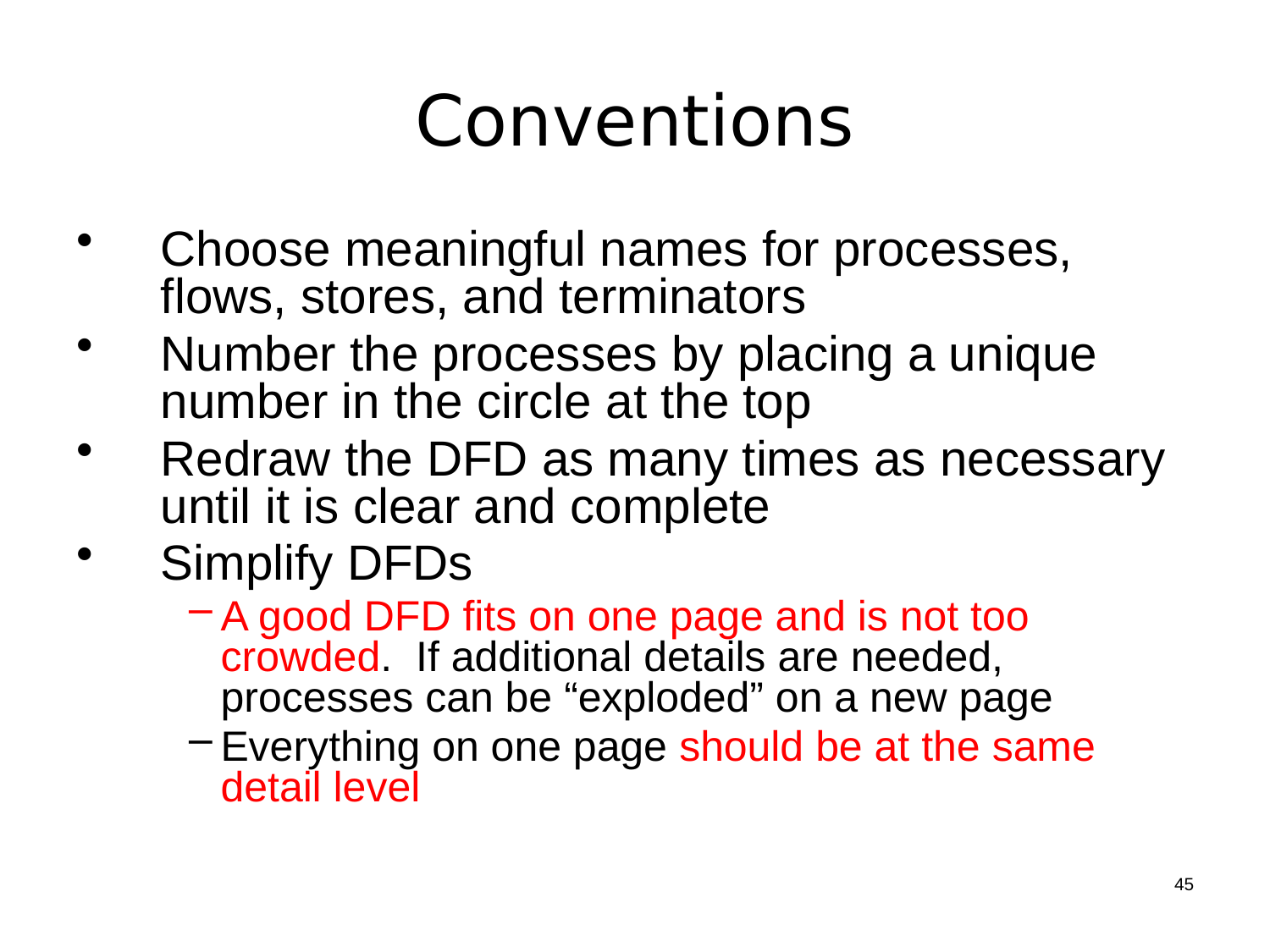

# Conventions
Choose meaningful names for processes, flows, stores, and terminators
Number the processes by placing a unique number in the circle at the top
Redraw the DFD as many times as necessary until it is clear and complete
Simplify DFDs
A good DFD fits on one page and is not too crowded.  If additional details are needed, processes can be “exploded” on a new page
Everything on one page should be at the same detail level

  45